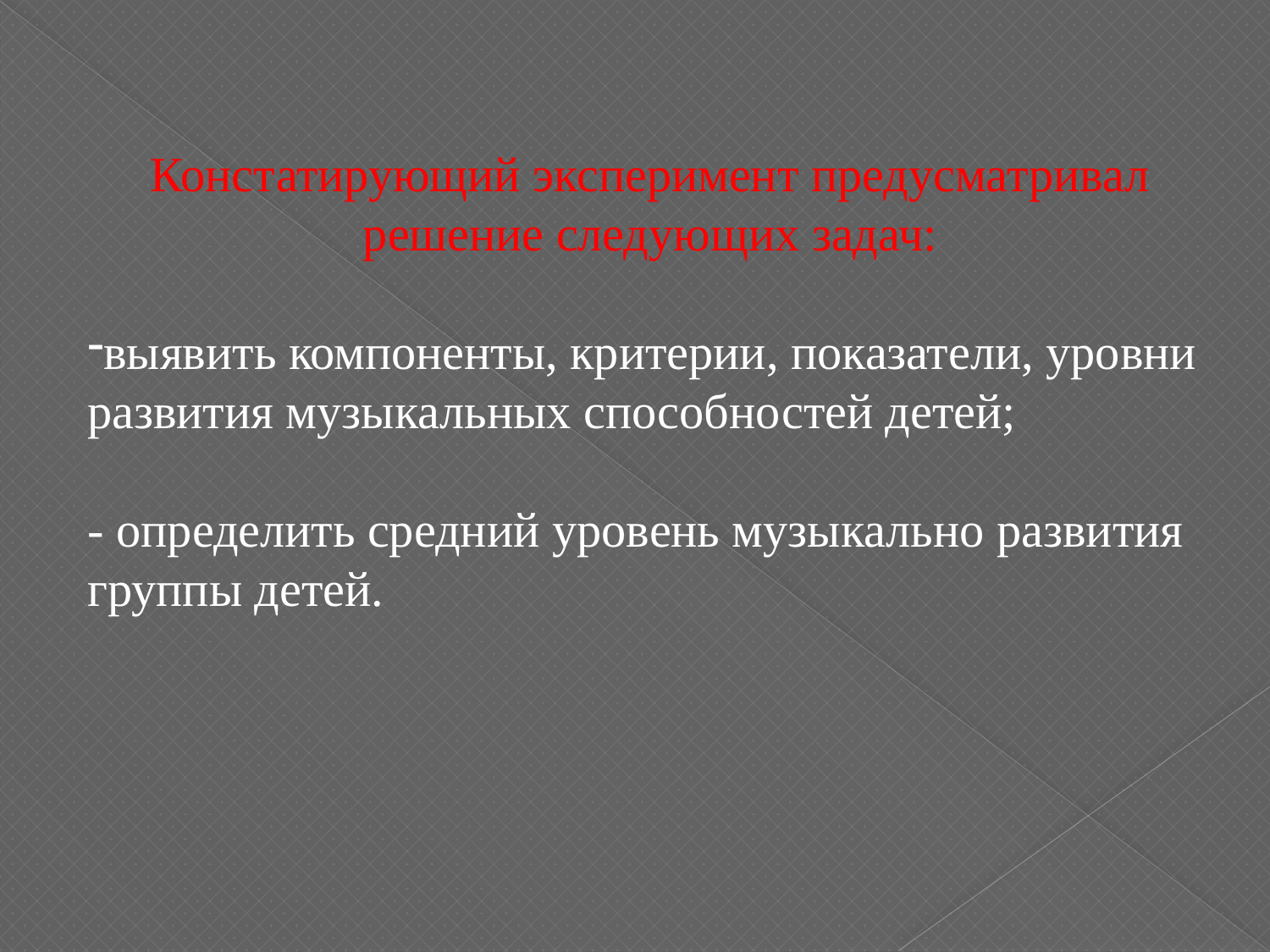

Констатирующий эксперимент предусматривал решение следующих задач:

выявить компоненты, критерии, показатели, уровни развития музыкальных способностей детей;

- определить средний уровень музыкально развития группы детей.